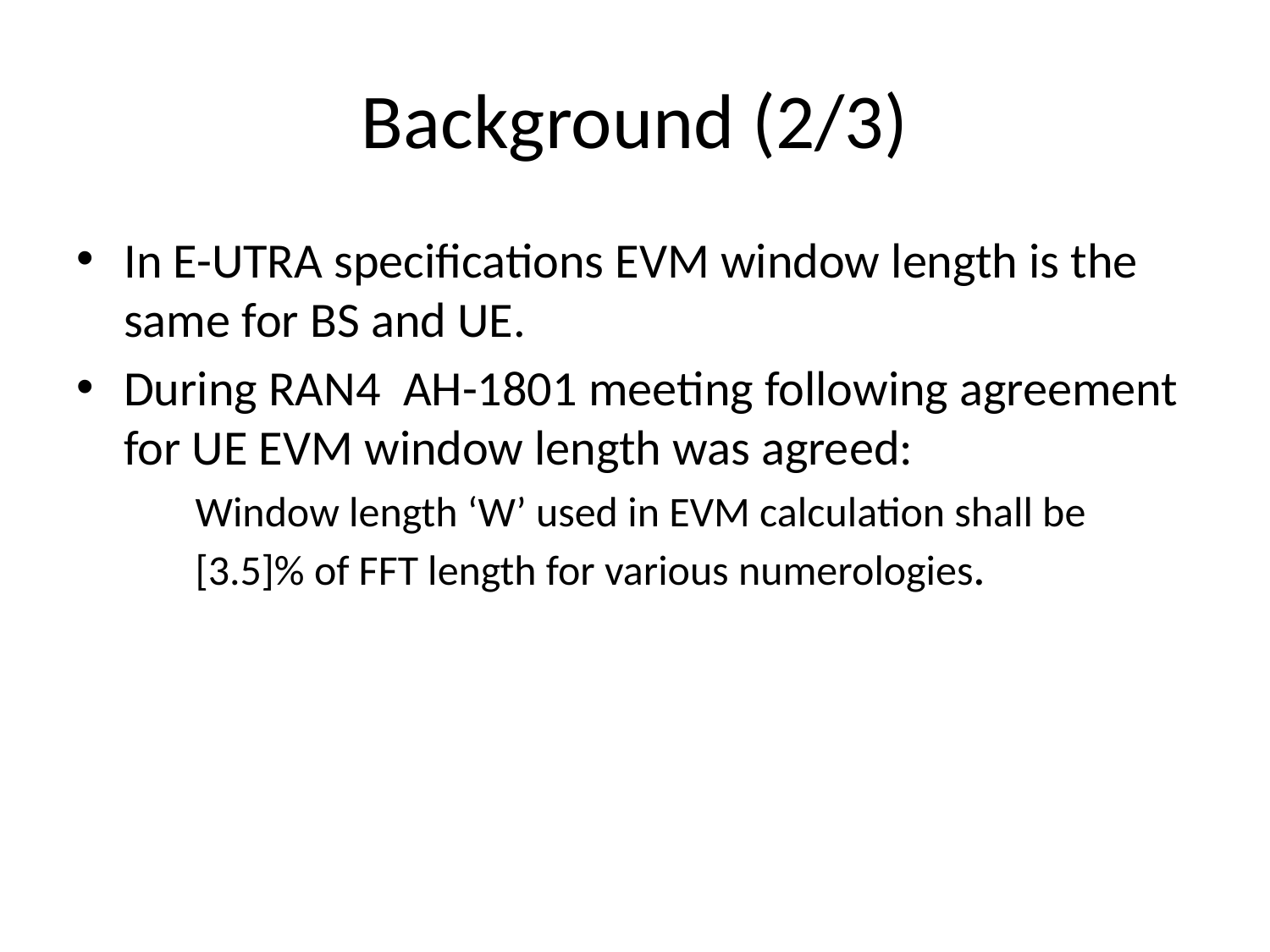

# Background (2/3)
In E-UTRA specifications EVM window length is the same for BS and UE.
During RAN4  AH-1801 meeting following agreement for UE EVM window length was agreed:
Window length ‘W’ used in EVM calculation shall be [3.5]% of FFT length for various numerologies.